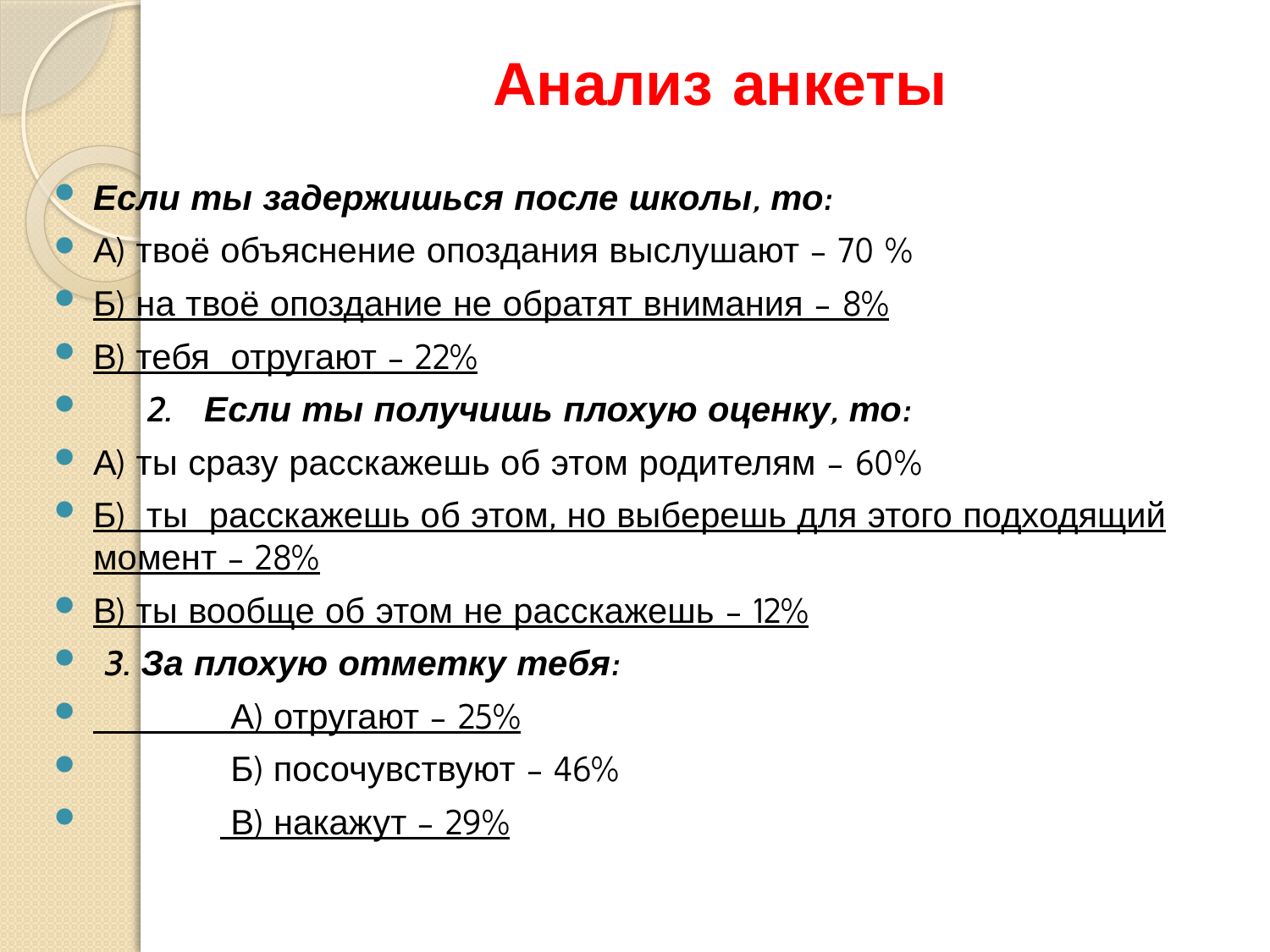

# Анализ анкеты
Если ты задержишься после школы, то:
А) твоё объяснение опоздания выслушают – 70 %
Б) на твоё опоздание не обратят внимания – 8%
В) тебя  отругают – 22%
     2.   Если ты получишь плохую оценку, то:
А) ты сразу расскажешь об этом родителям – 60%
Б)  ты  расскажешь об этом, но выберешь для этого подходящий момент – 28%
В) ты вообще об этом не расскажешь – 12%
 3. За плохую отметку тебя:
             А) отругают – 25%
	 Б) посочувствуют – 46%
	 В) накажут – 29%